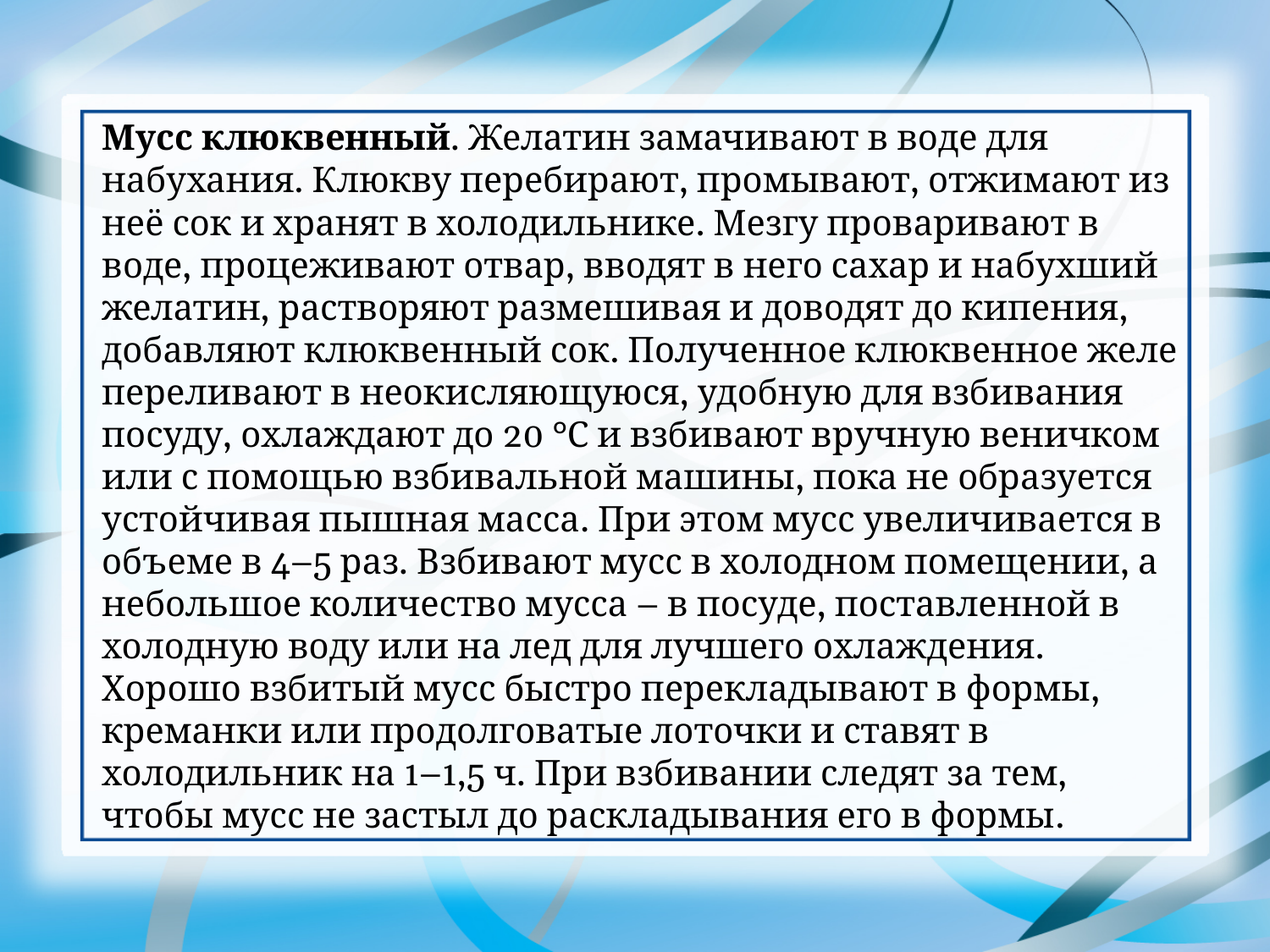

Мусс клюквенный. Желатин замачивают в воде для набухания. Клюкву перебирают, промывают, отжимают из неё сок и хранят в холодильнике. Мезгу проваривают в воде, процеживают отвар, вводят в него сахар и набухший желатин, растворяют размешивая и доводят до кипения, добавляют клюквенный сок. Полученное клюквенное желе переливают в неокисляющуюся, удобную для взбивания посуду, охлаждают до 20 °С и взбивают вручную веничком или с помощью взбивальной машины, пока не образуется устойчивая пышная масса. При этом мусс увеличивается в объеме в 4–5 раз. Взбивают мусс в холодном помещении, а не­большое количество мусса – в посуде, поставленной в холодную воду или на лед для лучшего охлаждения. Хорошо взбитый мусс быстро перекладывают в формы, креманки или продолговатые лоточки и ставят в холодильник на 1–1,5 ч. При взбивании следят за тем, чтобы мусс не застыл до раскладывания его в формы.